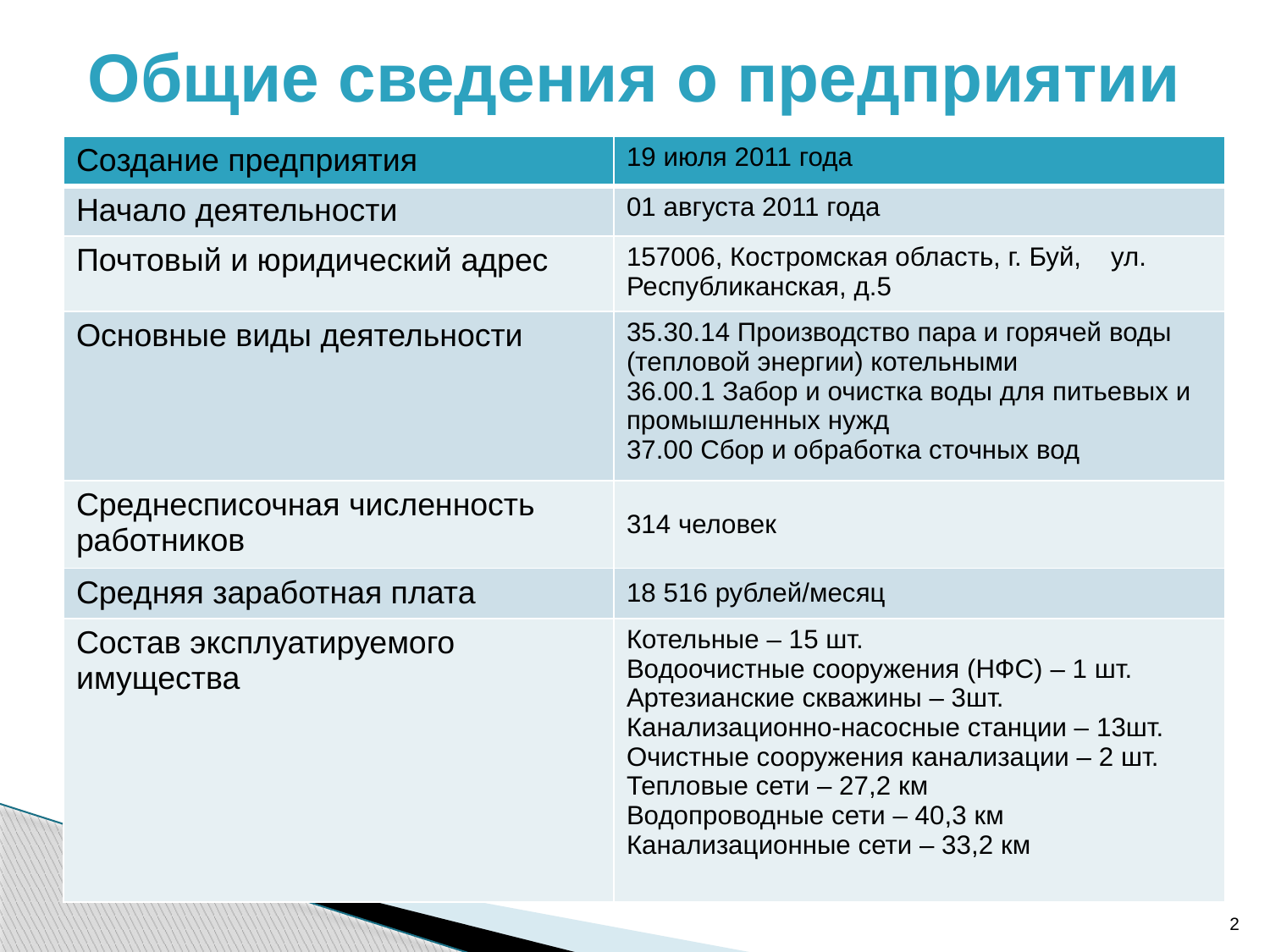

# Общие сведения о предприятии
| Создание предприятия | 19 июля 2011 года |
| --- | --- |
| Начало деятельности | 01 августа 2011 года |
| Почтовый и юридический адрес | 157006, Костромская область, г. Буй, ул. Республиканская, д.5 |
| Основные виды деятельности | 35.30.14 Производство пара и горячей воды (тепловой энергии) котельными 36.00.1 Забор и очистка воды для питьевых и промышленных нужд 37.00 Сбор и обработка сточных вод |
| Среднесписочная численность работников | 314 человек |
| Средняя заработная плата | 18 516 рублей/месяц |
| Состав эксплуатируемого имущества | Котельные – 15 шт. Водоочистные сооружения (НФС) – 1 шт. Артезианские скважины – 3шт. Канализационно-насосные станции – 13шт. Очистные сооружения канализации – 2 шт. Тепловые сети – 27,2 км Водопроводные сети – 40,3 км Канализационные сети – 33,2 км |
2